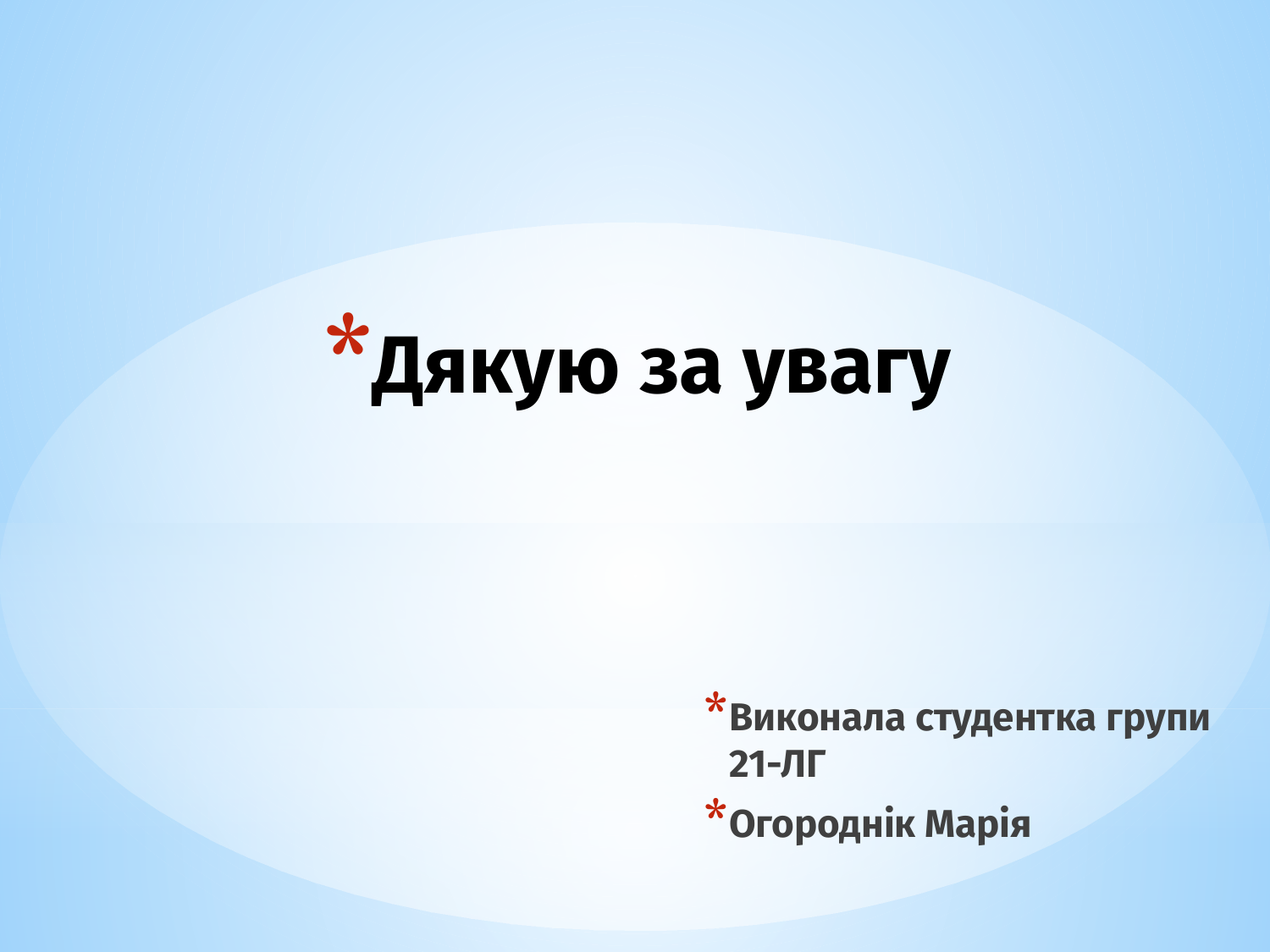

# Дякую за увагу
Виконала студентка групи 21-ЛГ
Огороднік Марія